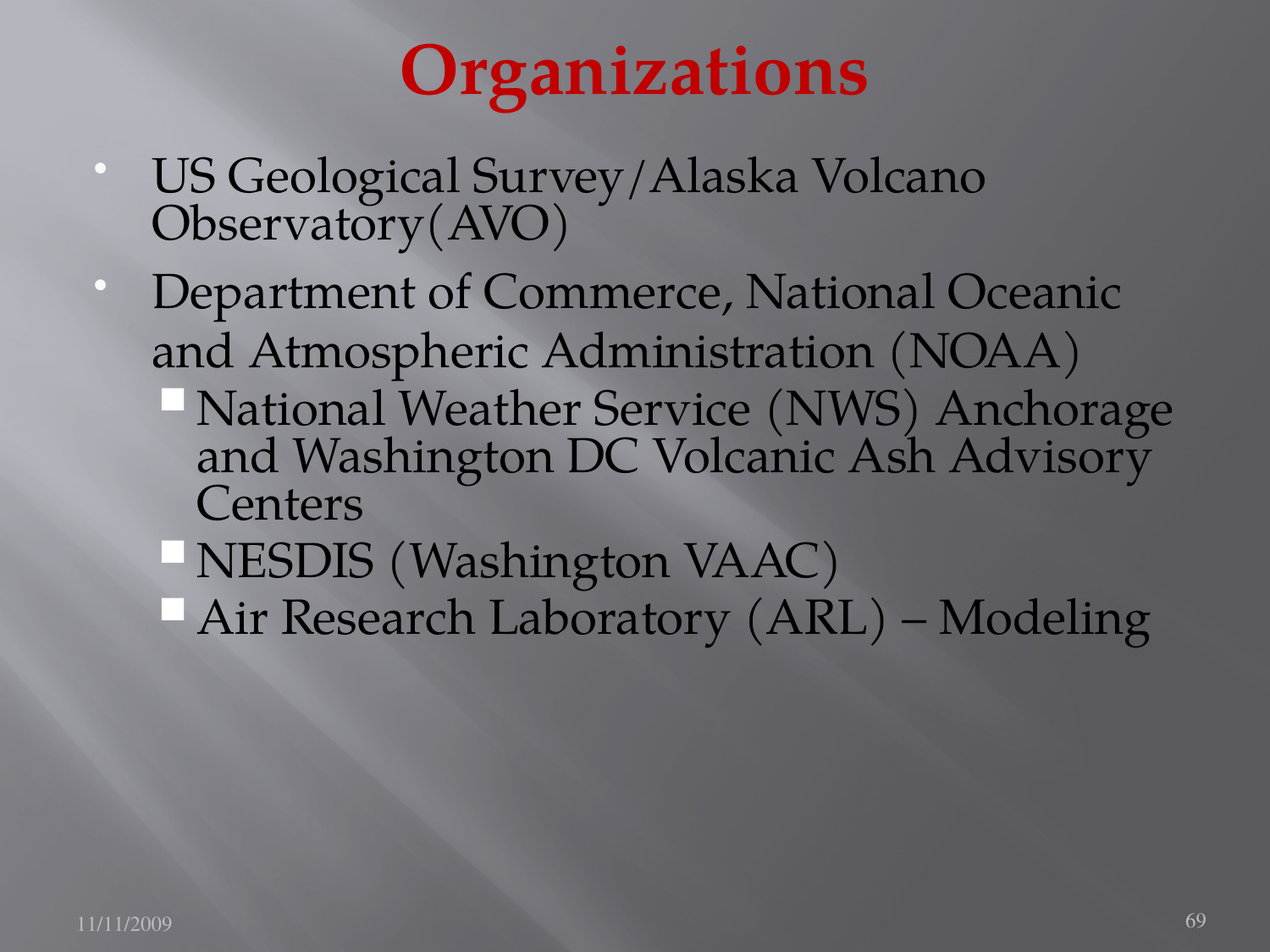

# Organizations
US Geological Survey/Alaska Volcano Observatory(AVO)
Department of Commerce, National Oceanic and Atmospheric Administration (NOAA)
National Weather Service (NWS) Anchorage and Washington DC Volcanic Ash Advisory Centers
NESDIS (Washington VAAC)
Air Research Laboratory (ARL) – Modeling

11/11/2009
69